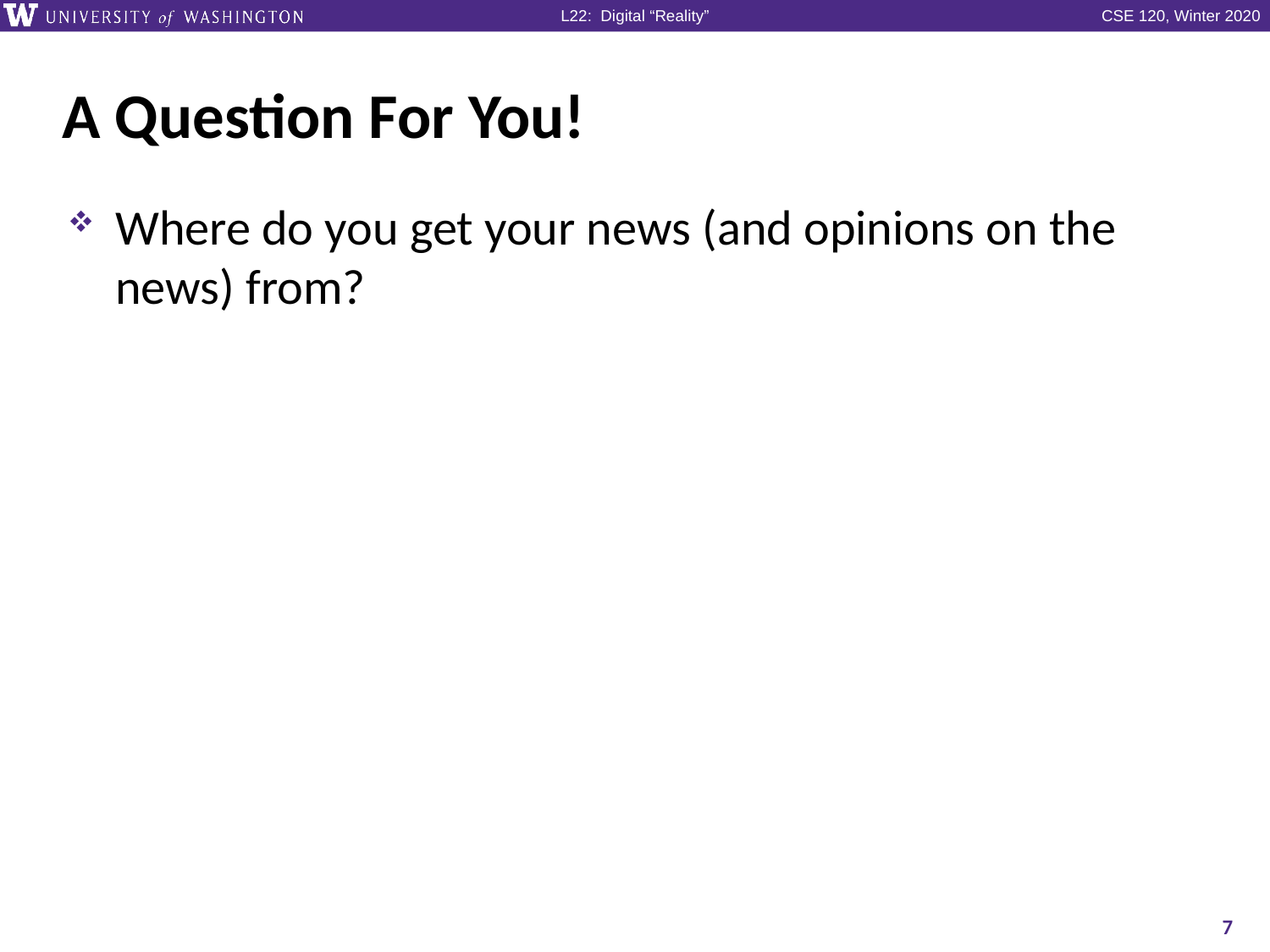

# A Question For You!
Where do you get your news (and opinions on the news) from?
7